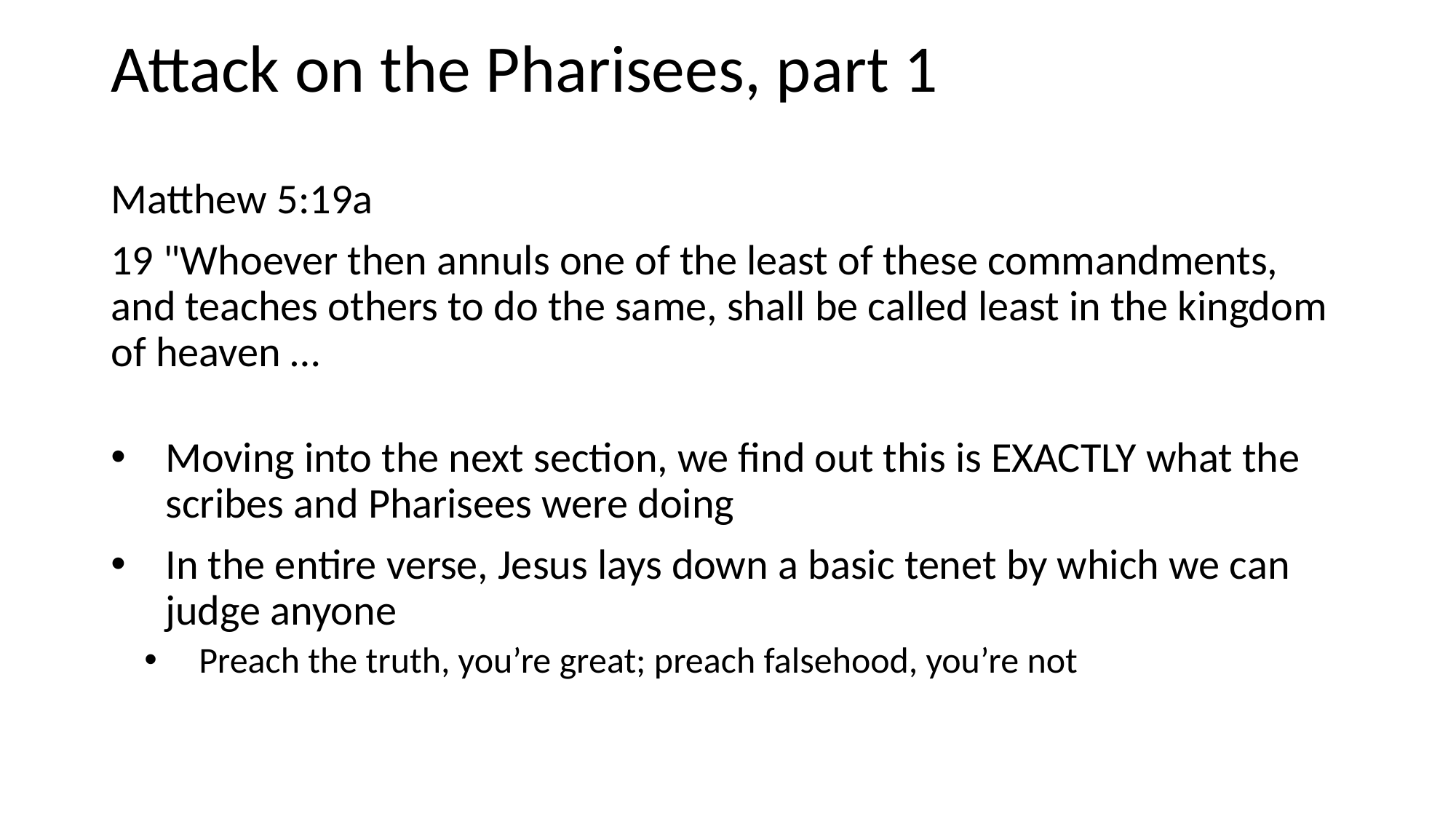

# Attack on the Pharisees, part 1

Matthew 5:19a
19 "Whoever then annuls one of the least of these commandments, and teaches others to do the same, shall be called least in the kingdom of heaven …

Moving into the next section, we find out this is EXACTLY what the scribes and Pharisees were doing
In the entire verse, Jesus lays down a basic tenet by which we can judge anyone
Preach the truth, you’re great; preach falsehood, you’re not